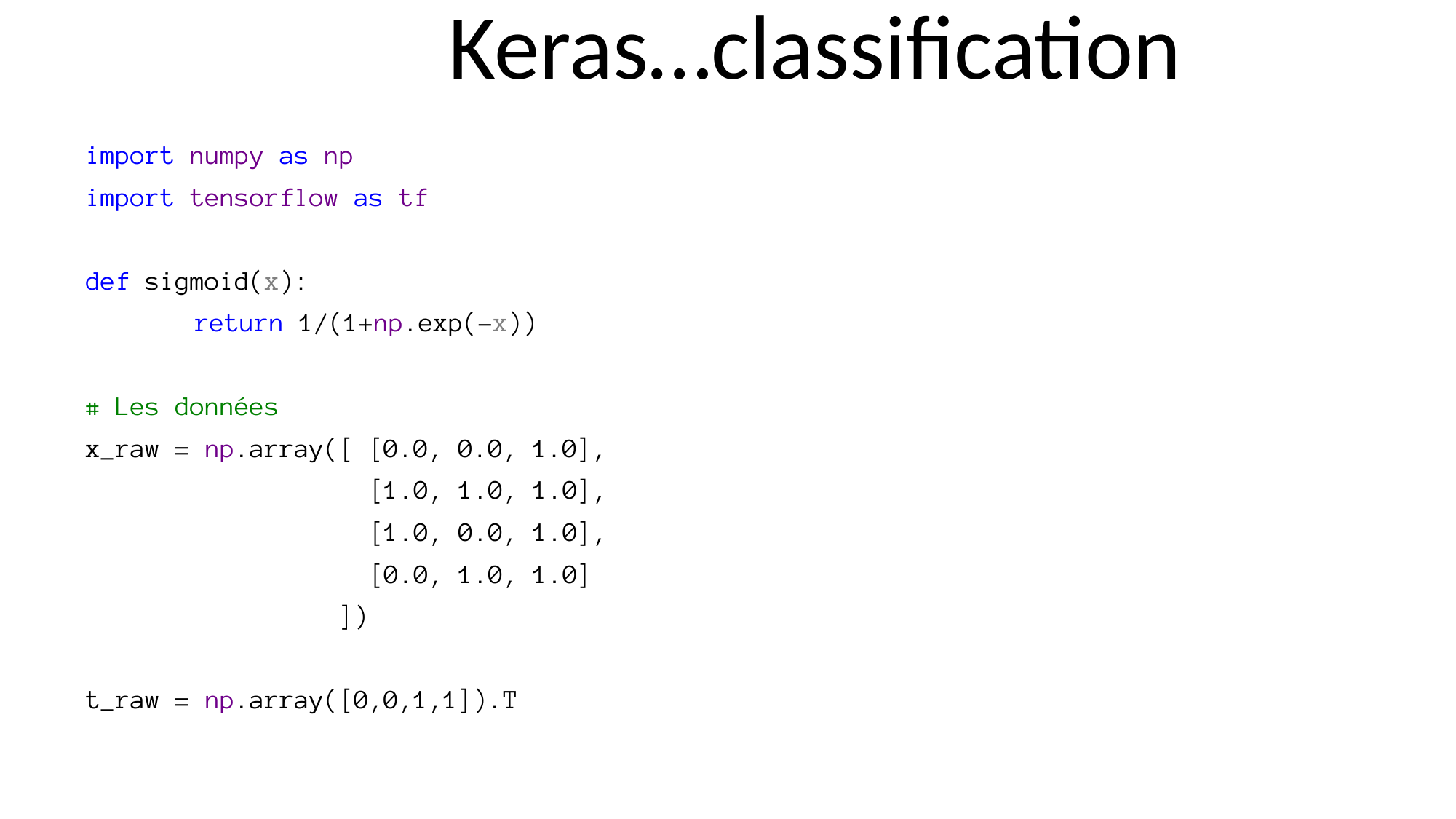

Keras…classification
import numpy as np
import tensorflow as tf

def sigmoid(x):
	return 1/(1+np.exp(-x))

# Les données
x_raw = np.array([ [0.0, 0.0, 1.0],
                   [1.0, 1.0, 1.0],
                   [1.0, 0.0, 1.0],
                   [0.0, 1.0, 1.0]
                 ])

t_raw = np.array([0,0,1,1]).T